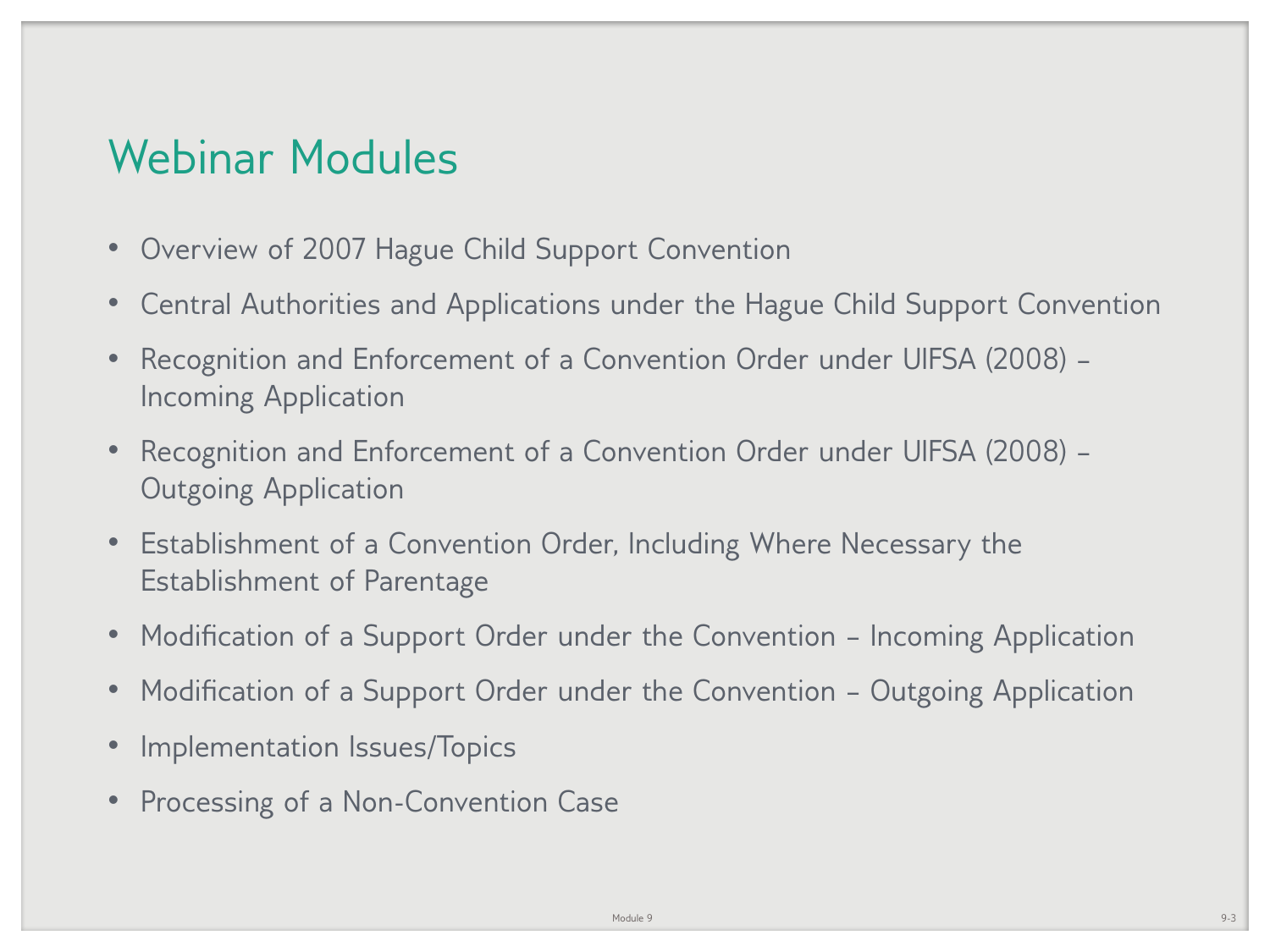

# Webinar Modules
Overview of 2007 Hague Child Support Convention
Central Authorities and Applications under the Hague Child Support Convention
Recognition and Enforcement of a Convention Order under UIFSA (2008) – Incoming Application
Recognition and Enforcement of a Convention Order under UIFSA (2008) – Outgoing Application
Establishment of a Convention Order, Including Where Necessary the Establishment of Parentage
Modification of a Support Order under the Convention – Incoming Application
Modification of a Support Order under the Convention – Outgoing Application
Implementation Issues/Topics
Processing of a Non-Convention Case
Module 9
9-3